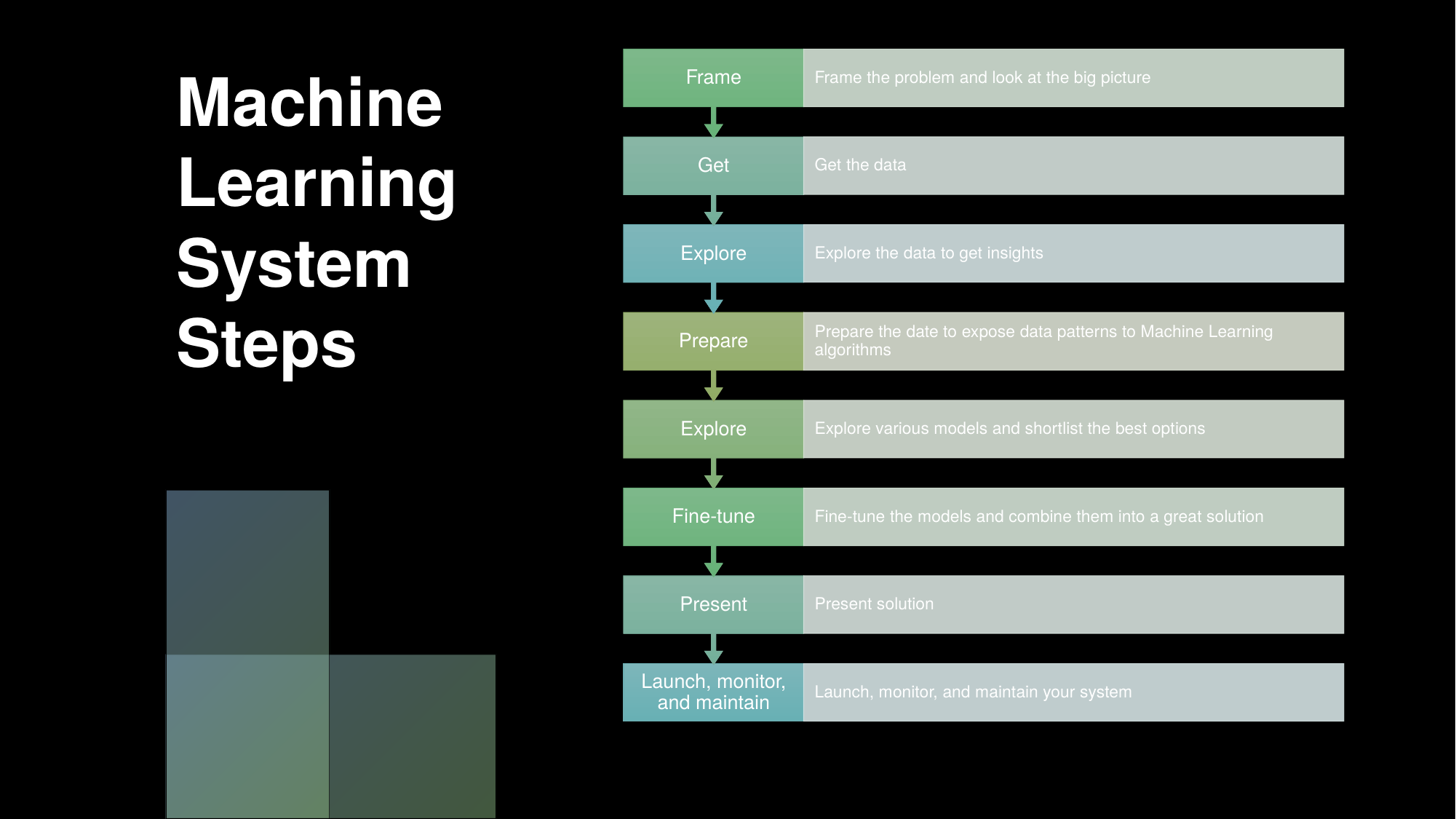

Launch, monitor, and maintain
Launch, monitor, and maintain your system
Present
Present solution
Fine-tune
Fine-tune the models and combine them into a great solution
Explore
Explore various models and shortlist the best options
Prepare
Prepare the date to expose data patterns to Machine Learning algorithms
Explore
Explore the data to get insights
Get
Get the data
Frame
Frame the problem and look at the big picture
# Machine Learning System Steps